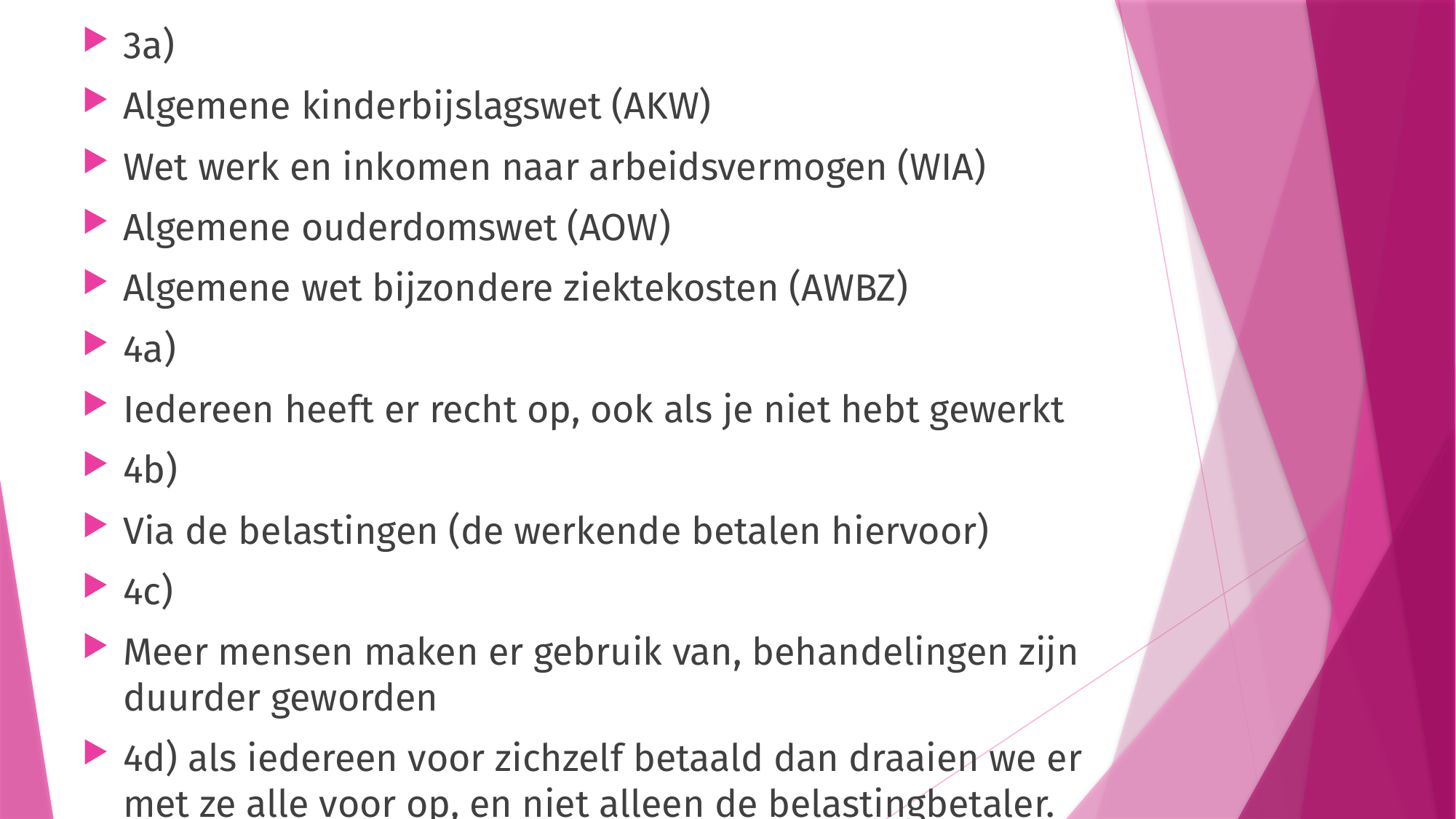

3a)
Algemene kinderbijslagswet (AKW)
Wet werk en inkomen naar arbeidsvermogen (WIA)
Algemene ouderdomswet (AOW)
Algemene wet bijzondere ziektekosten (AWBZ)
4a)
Iedereen heeft er recht op, ook als je niet hebt gewerkt
4b)
Via de belastingen (de werkende betalen hiervoor)
4c)
Meer mensen maken er gebruik van, behandelingen zijn duurder geworden
4d) als iedereen voor zichzelf betaald dan draaien we er met ze alle voor op, en niet alleen de belastingbetaler.